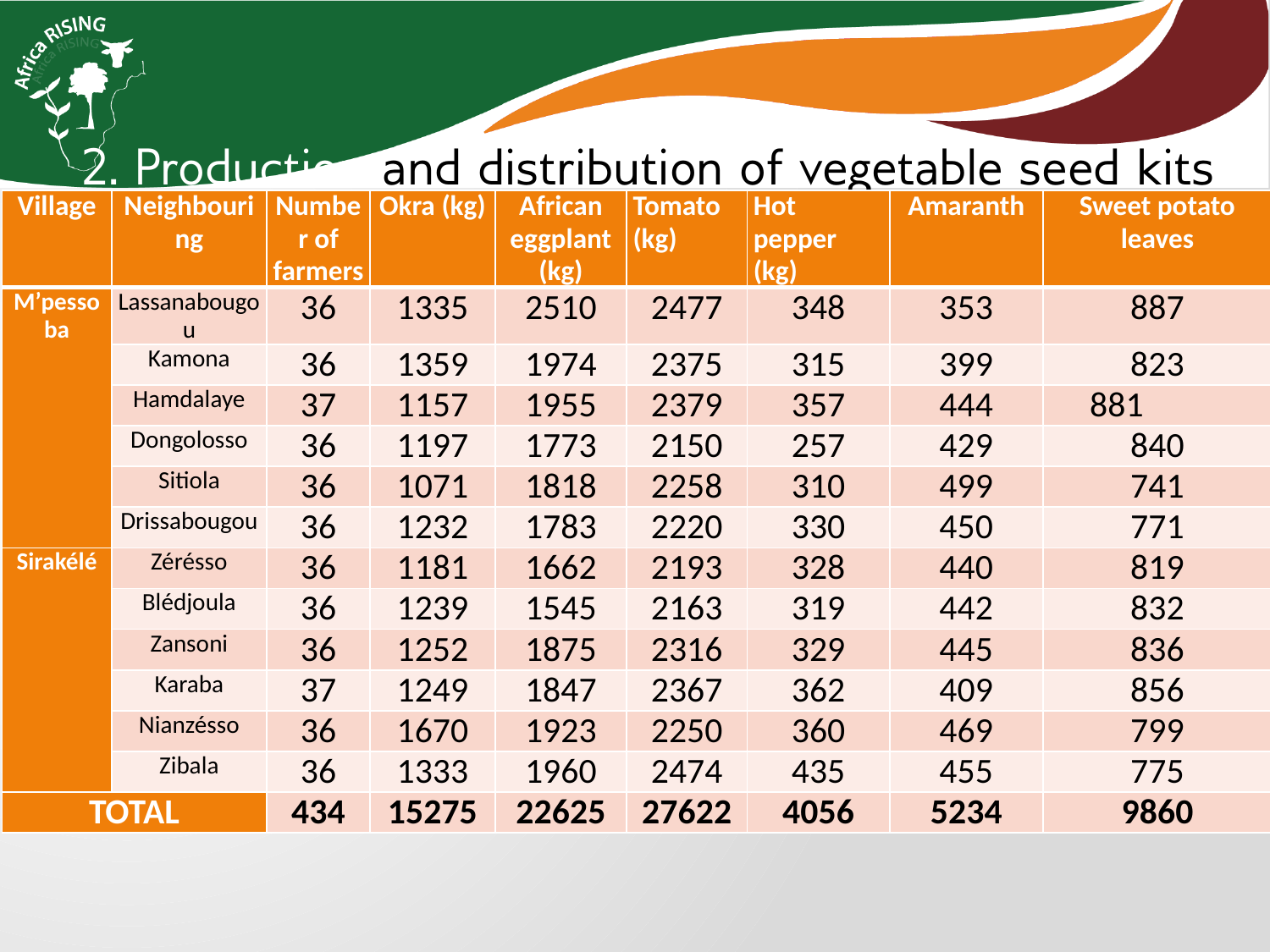

2. Production and distribution of vegetable seed kits

| Village | Neighbouring | Number of farmers | Okra (kg) | African eggplant (kg) | Tomato (kg) | Hot pepper (kg) | Amaranth | Sweet potato leaves |
| --- | --- | --- | --- | --- | --- | --- | --- | --- |
| M’pessoba | Lassanabougou | 36 | 1335 | 2510 | 2477 | 348 | 353 | 887 |
|  | Kamona | 36 | 1359 | 1974 | 2375 | 315 | 399 | 823 |
|  | Hamdalaye | 37 | 1157 | 1955 | 2379 | 357 | 444 | 881 |
|  | Dongolosso | 36 | 1197 | 1773 | 2150 | 257 | 429 | 840 |
|  | Sitiola | 36 | 1071 | 1818 | 2258 | 310 | 499 | 741 |
|  | Drissabougou | 36 | 1232 | 1783 | 2220 | 330 | 450 | 771 |
| Sirakélé | Zérésso | 36 | 1181 | 1662 | 2193 | 328 | 440 | 819 |
|  | Blédjoula | 36 | 1239 | 1545 | 2163 | 319 | 442 | 832 |
|  | Zansoni | 36 | 1252 | 1875 | 2316 | 329 | 445 | 836 |
|  | Karaba | 37 | 1249 | 1847 | 2367 | 362 | 409 | 856 |
|  | Nianzésso | 36 | 1670 | 1923 | 2250 | 360 | 469 | 799 |
|  | Zibala | 36 | 1333 | 1960 | 2474 | 435 | 455 | 775 |
| TOTAL |  | 434 | 15275 | 22625 | 27622 | 4056 | 5234 | 9860 |